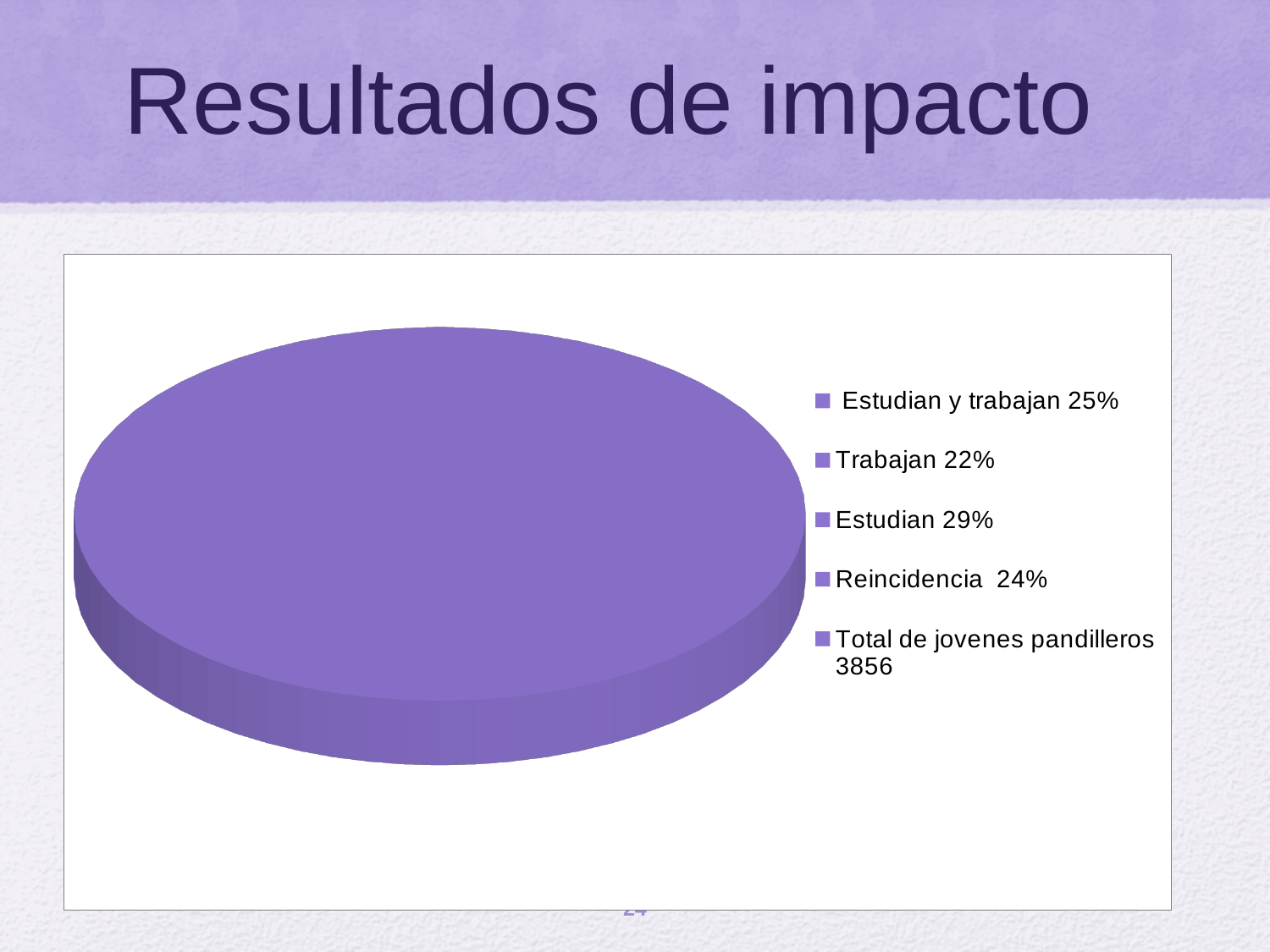

# Resultados de impacto

[unsupported chart]

24